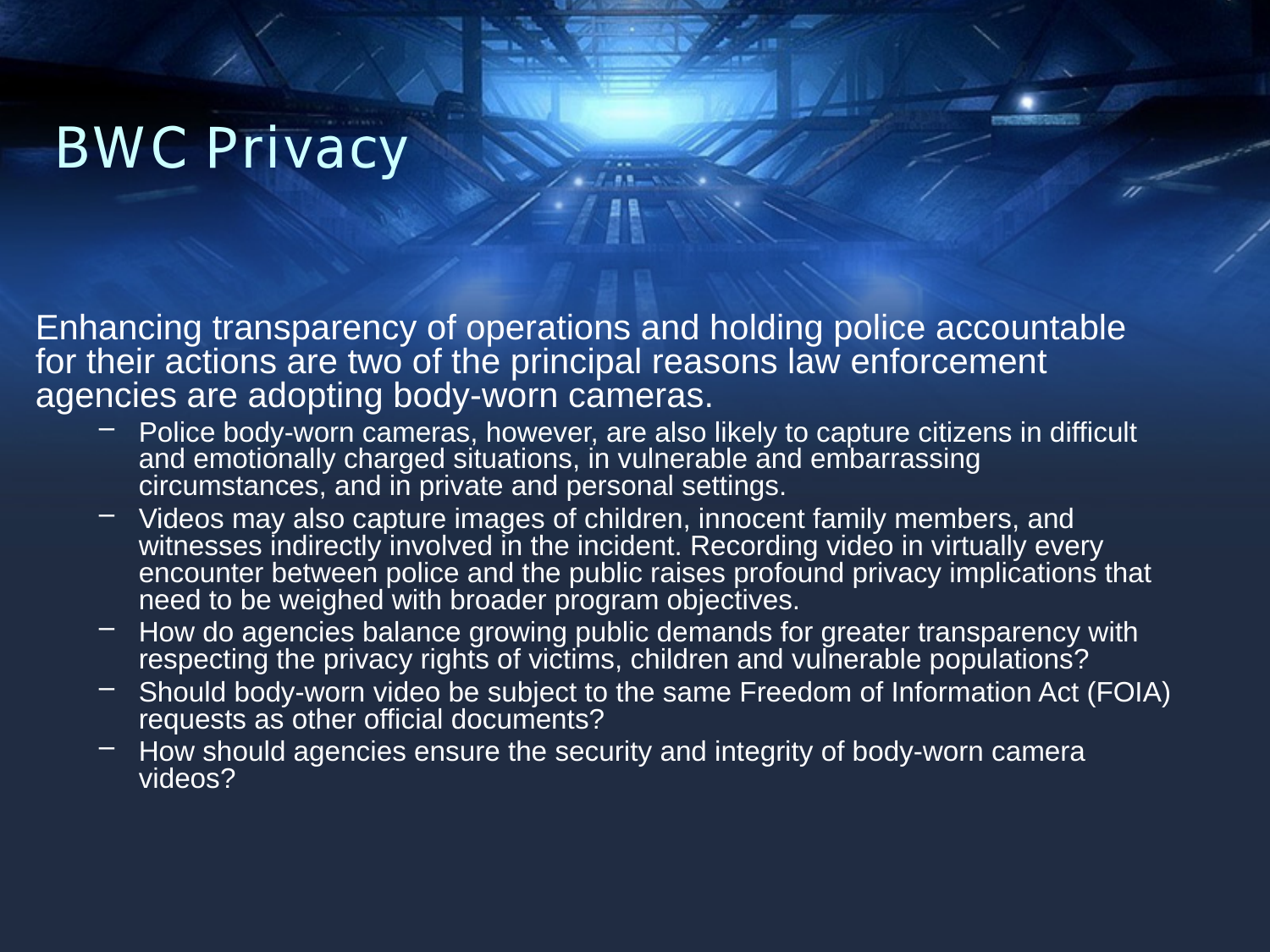

# BWC Privacy
Enhancing transparency of operations and holding police accountable for their actions are two of the principal reasons law enforcement agencies are adopting body-worn cameras.
Police body-worn cameras, however, are also likely to capture citizens in difficult and emotionally charged situations, in vulnerable and embarrassing circumstances, and in private and personal settings.
Videos may also capture images of children, innocent family members, and witnesses indirectly involved in the incident. Recording video in virtually every encounter between police and the public raises profound privacy implications that need to be weighed with broader program objectives.
How do agencies balance growing public demands for greater transparency with respecting the privacy rights of victims, children and vulnerable populations?
Should body-worn video be subject to the same Freedom of Information Act (FOIA) requests as other official documents?
How should agencies ensure the security and integrity of body-worn camera videos?